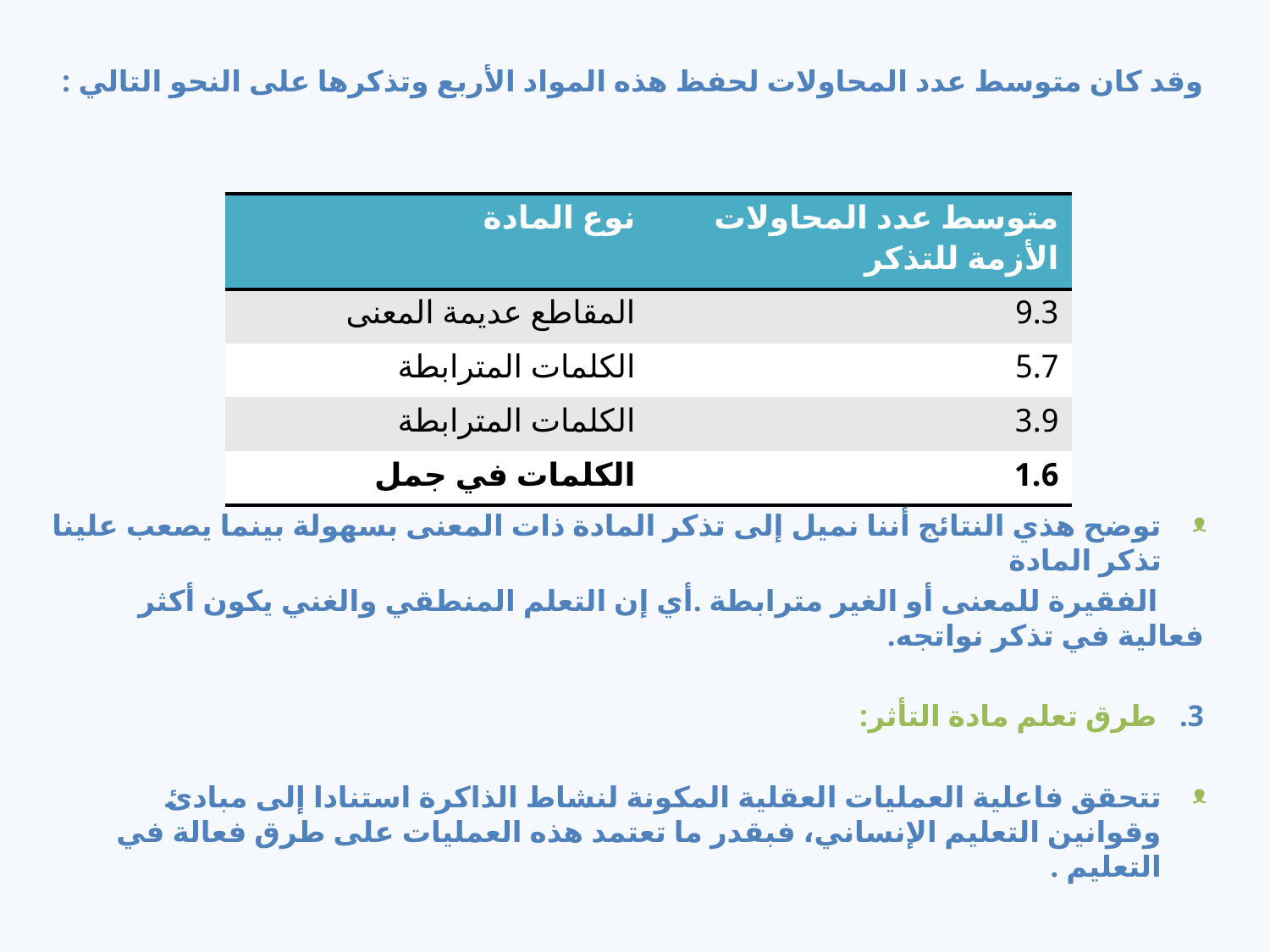

وقد كان متوسط عدد المحاولات لحفظ هذه المواد الأربع وتذكرها على النحو التالي :

توضح هذي النتائج أننا نميل إلى تذكر المادة ذات المعنى بسهولة بينما يصعب علينا تذكر المادة
      الفقيرة للمعنى أو الغير مترابطة .أي إن التعلم المنطقي والغني يكون أكثر فعالية في تذكر نواتجه.

3.   طرق تعلم مادة التأثر:

تتحقق فاعلية العمليات العقلية المكونة لنشاط الذاكرة استنادا إلى مبادئ وقوانين التعليم الإنساني، فبقدر ما تعتمد هذه العمليات على طرق فعالة في التعليم .

| نوع المادة | متوسط عدد المحاولات الأزمة للتذكر |
| --- | --- |
| المقاطع عديمة المعنى | 9.3 |
| الكلمات المترابطة | 5.7 |
| الكلمات المترابطة | 3.9 |
| الكلمات في جمل | 1.6 |